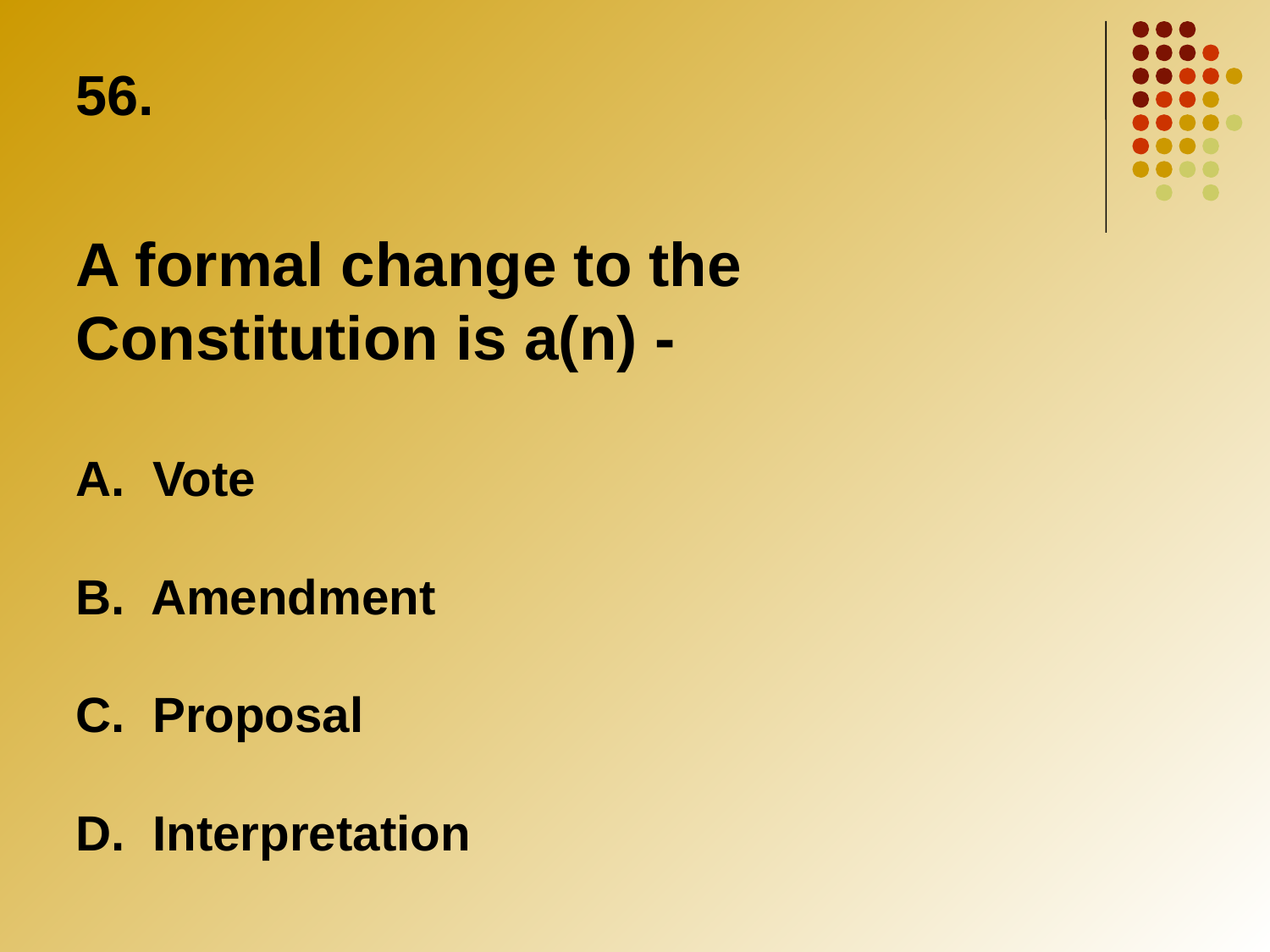

56.
A formal change to the Constitution is a(n) -
A.  Vote
B.  Amendment
C.  Proposal
D.  Interpretation